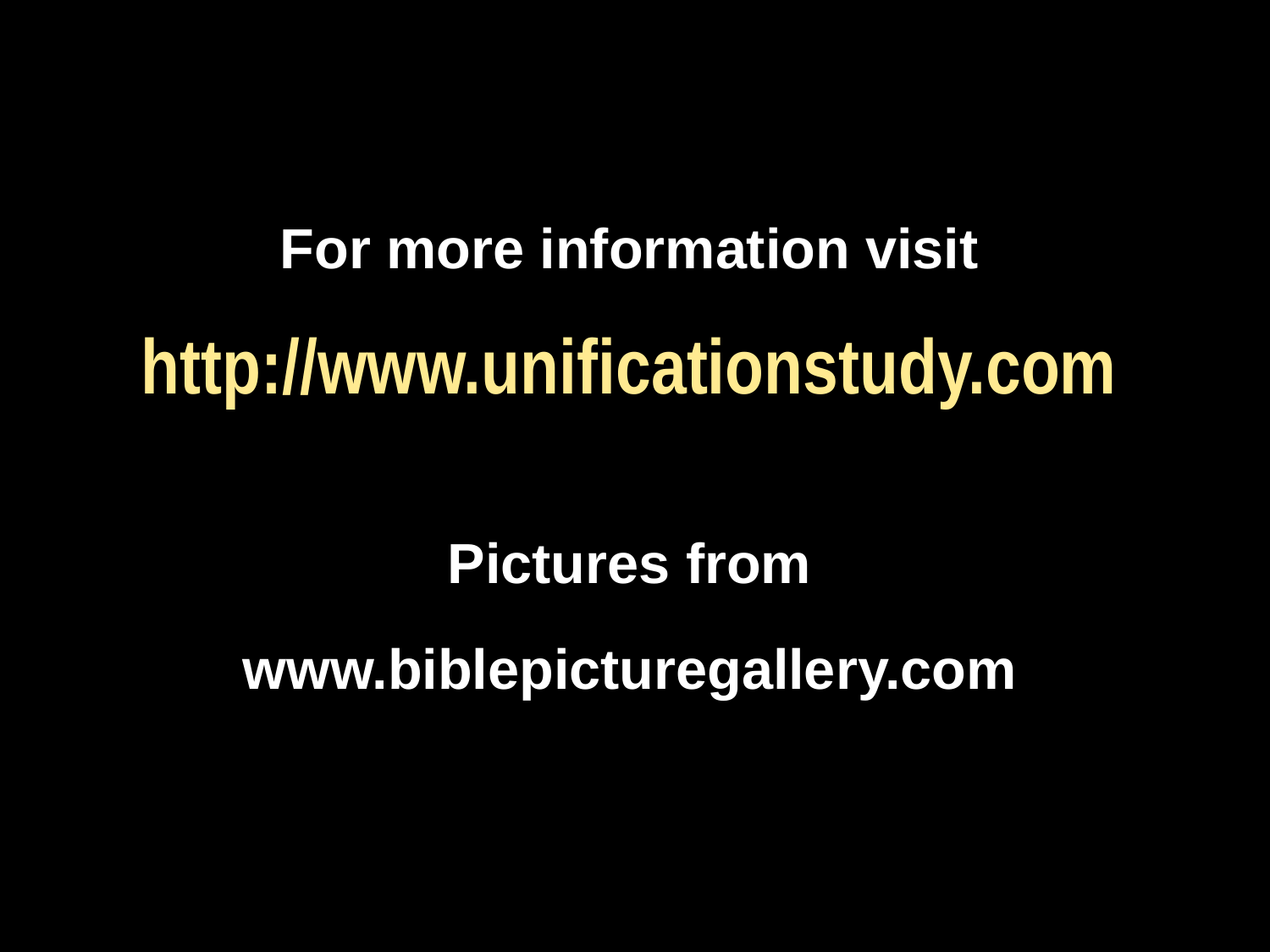

For more information visit
http://www.unificationstudy.com
Pictures from
www.biblepicturegallery.com